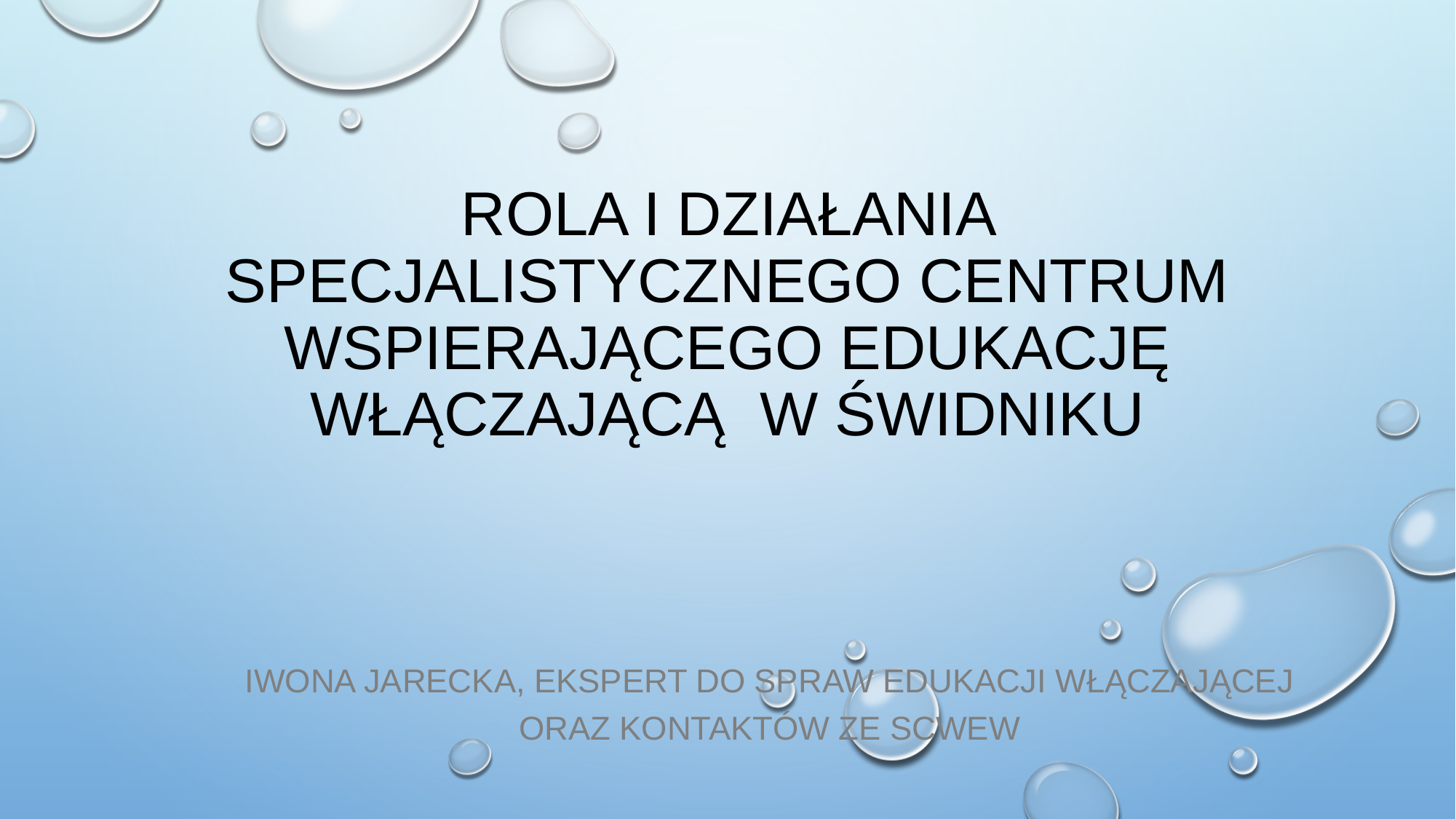

# ROLA I DZIAŁANIA SPECJALISTYCZNEGO CENTRUM WSPIERAJĄCEGO EDUKACJĘ WŁĄCZAJĄCĄ  W ŚWIDNIKU

IWONA JARECKA, EKSPERT DO SPRAW EDUKACJI WŁĄCZAJĄCEJ ORAZ KONTAKTÓW ZE SCWEW